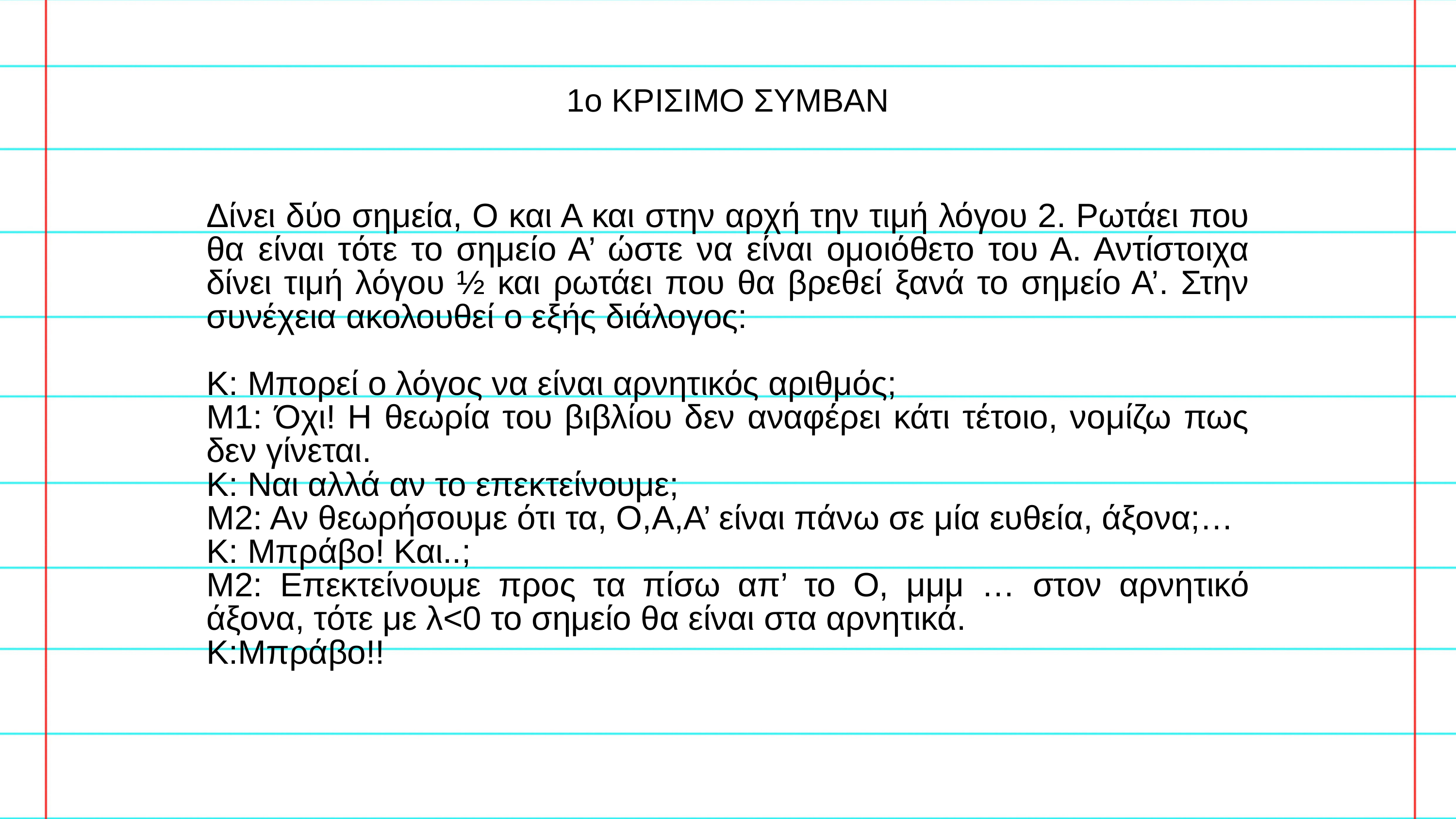

1ο ΚΡΙΣΙΜΟ ΣΥΜΒΑΝ

Δίνει δύο σημεία, Ο και Α και στην αρχή την τιμή λόγου 2. Ρωτάει που θα είναι τότε το σημείο Α’ ώστε να είναι ομοιόθετο του Α. Αντίστοιχα δίνει τιμή λόγου ½ και ρωτάει που θα βρεθεί ξανά το σημείο Α’. Στην συνέχεια ακολουθεί ο εξής διάλογος:

Κ: Μπορεί ο λόγος να είναι αρνητικός αριθμός;
Μ1: Όχι! Η θεωρία του βιβλίου δεν αναφέρει κάτι τέτοιο, νομίζω πως δεν γίνεται.
Κ: Ναι αλλά αν το επεκτείνουμε;
Μ2: Αν θεωρήσουμε ότι τα, Ο,Α,Α’ είναι πάνω σε μία ευθεία, άξονα;…
Κ: Μπράβο! Και..;
Μ2: Επεκτείνουμε προς τα πίσω απ’ το Ο, μμμ … στον αρνητικό άξονα, τότε με λ<0 το σημείο θα είναι στα αρνητικά.
Κ:Μπράβο!!